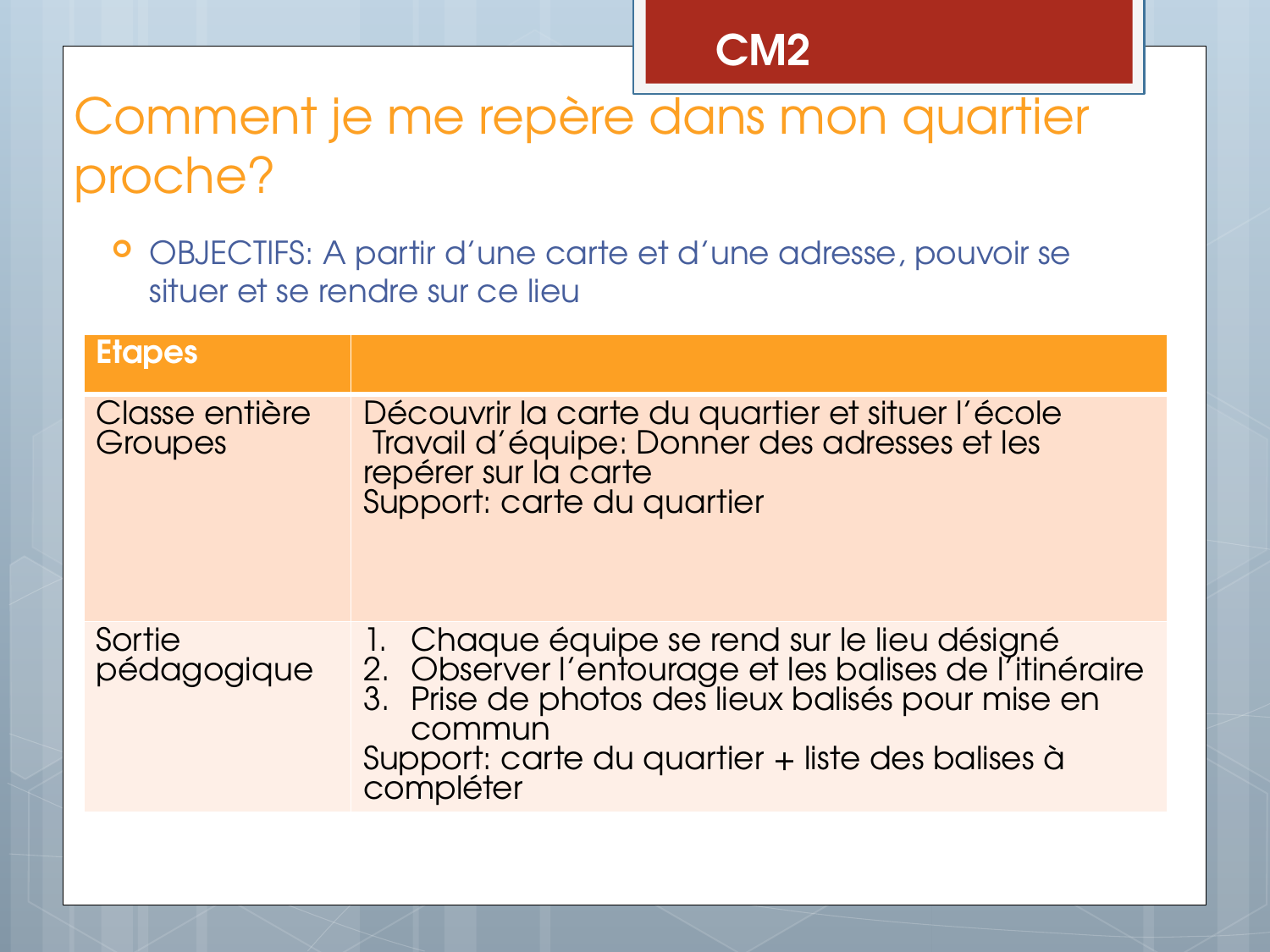

CM2
# Comment je me repère dans mon quartier proche?
OBJECTIFS: A partir d’une carte et d’une adresse, pouvoir se situer et se rendre sur ce lieu
| Etapes |  |
| --- | --- |
| Classe entière Groupes | Découvrir la carte du quartier et situer l’école Travail d’équipe: Donner des adresses et les repérer sur la carte Support: carte du quartier |
| Sortie pédagogique | Chaque équipe se rend sur le lieu désigné Observer l’entourage et les balises de l’itinéraire Prise de photos des lieux balisés pour mise en commun Support: carte du quartier + liste des balises à compléter |